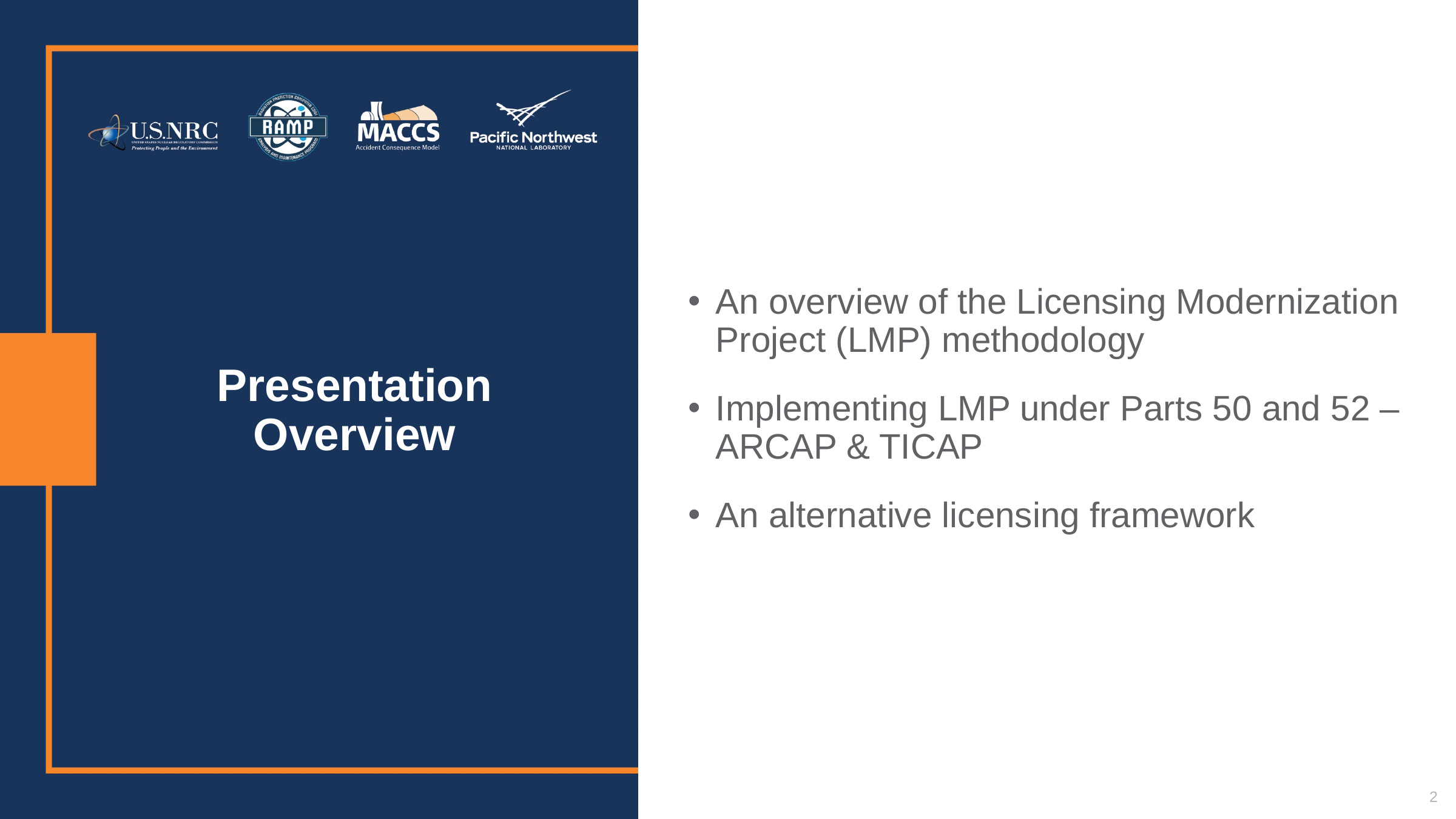

An overview of the Licensing Modernization Project (LMP) methodology
Implementing LMP under Parts 50 and 52 – ARCAP & TICAP
An alternative licensing framework
# Presentation Overview
2